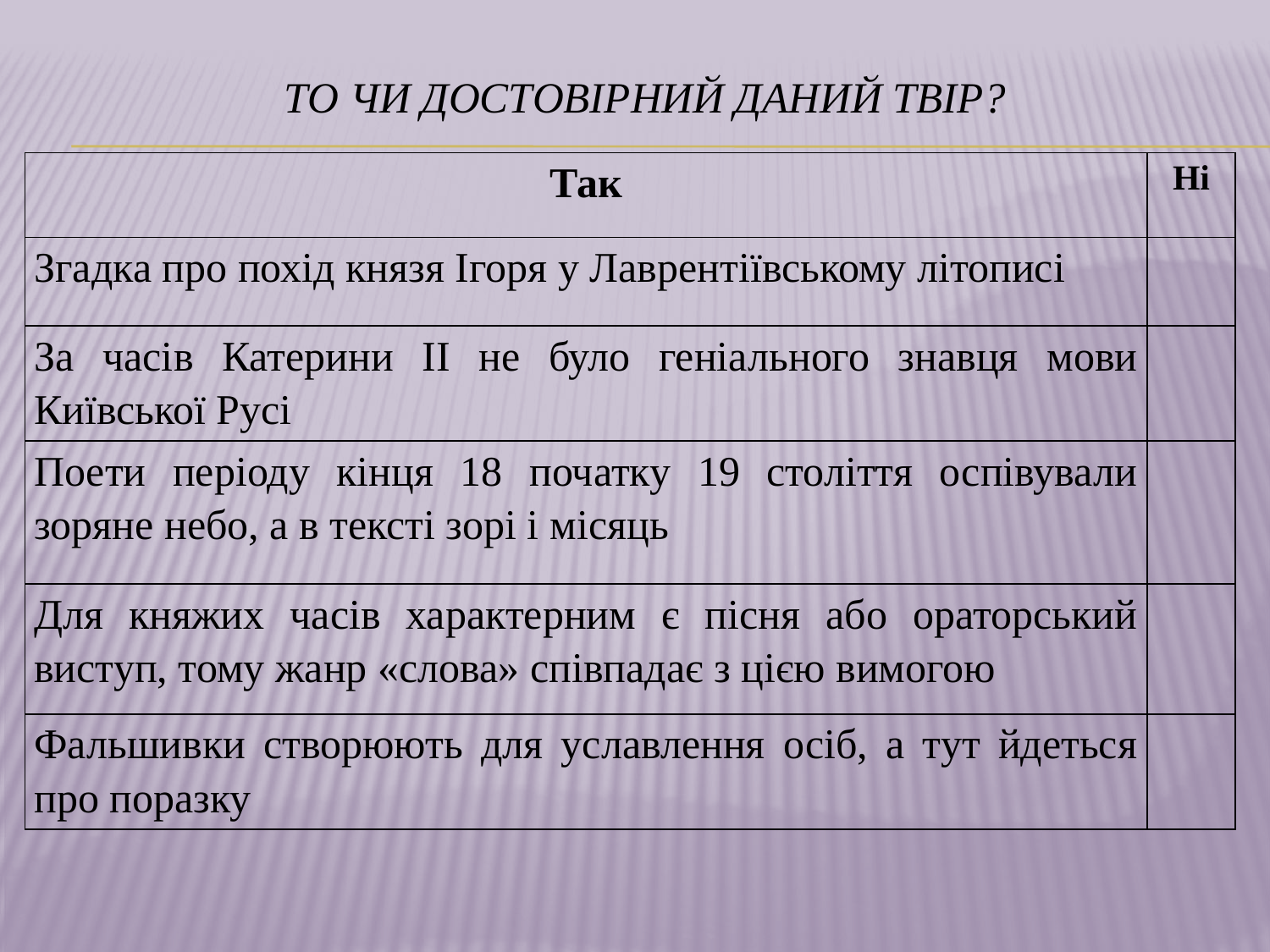

# То чи достовірний даний твір?
| Так | Ні |
| --- | --- |
| Згадка про похід князя Ігоря у Лаврентіївському літописі |  |
| За часів Катерини ІІ не було геніального знавця мови Київської Русі |  |
| Поети періоду кінця 18 початку 19 століття оспівували зоряне небо, а в тексті зорі і місяць |  |
| Для княжих часів характерним є пісня або ораторський виступ, тому жанр «слова» співпадає з цією вимогою |  |
| Фальшивки створюють для уславлення осіб, а тут йдеться про поразку |  |